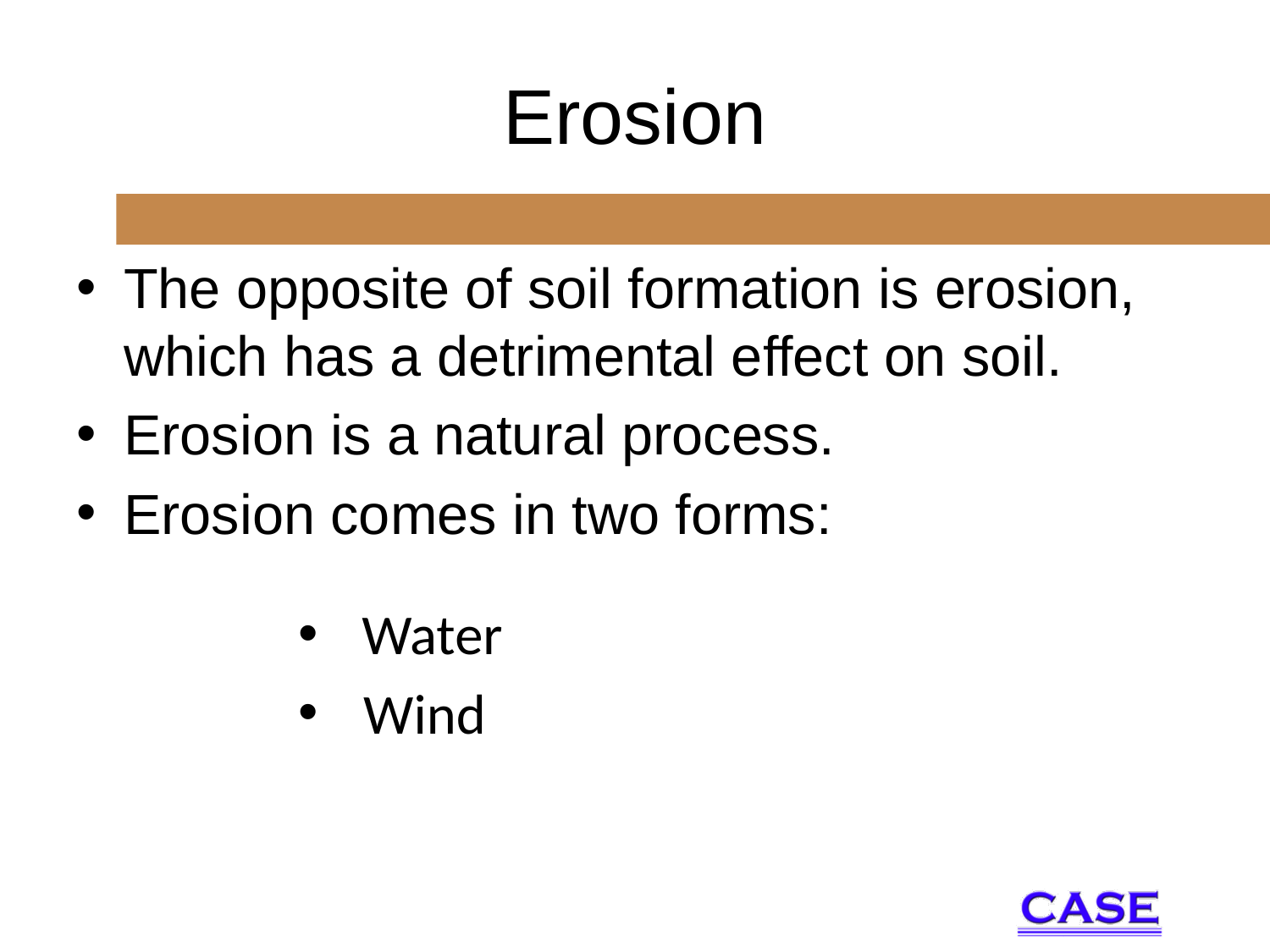

# Erosion
The opposite of soil formation is erosion, which has a detrimental effect on soil.
Erosion is a natural process.
Erosion comes in two forms:
Water
Wind